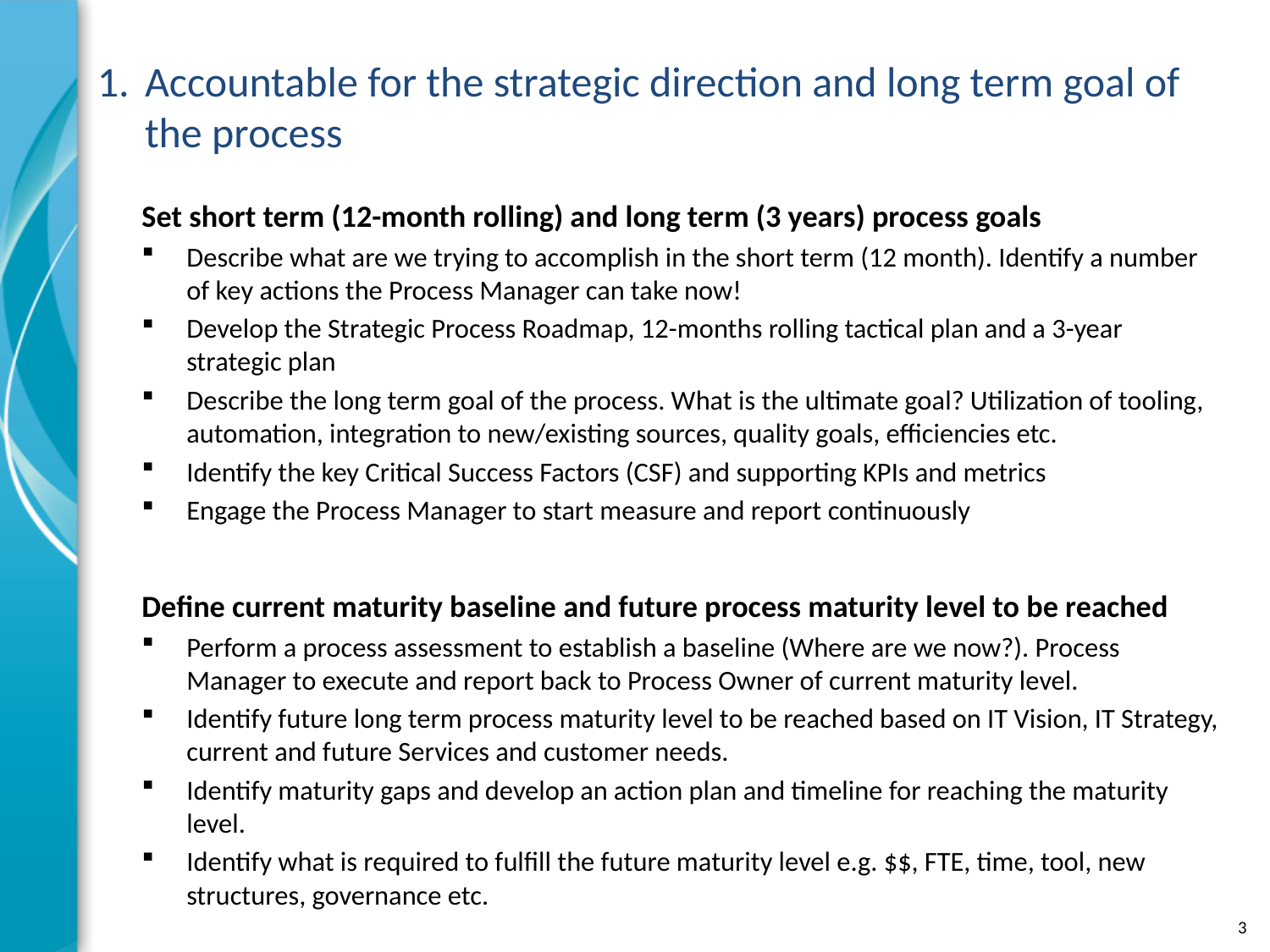

# Accountable for the strategic direction and long term goal of the process
Set short term (12-month rolling) and long term (3 years) process goals
Describe what are we trying to accomplish in the short term (12 month). Identify a number of key actions the Process Manager can take now!
Develop the Strategic Process Roadmap, 12-months rolling tactical plan and a 3-year strategic plan
Describe the long term goal of the process. What is the ultimate goal? Utilization of tooling, automation, integration to new/existing sources, quality goals, efficiencies etc.
Identify the key Critical Success Factors (CSF) and supporting KPIs and metrics
Engage the Process Manager to start measure and report continuously

Define current maturity baseline and future process maturity level to be reached
Perform a process assessment to establish a baseline (Where are we now?). Process Manager to execute and report back to Process Owner of current maturity level.
Identify future long term process maturity level to be reached based on IT Vision, IT Strategy, current and future Services and customer needs.
Identify maturity gaps and develop an action plan and timeline for reaching the maturity level.
Identify what is required to fulfill the future maturity level e.g. $$, FTE, time, tool, new structures, governance etc.

3